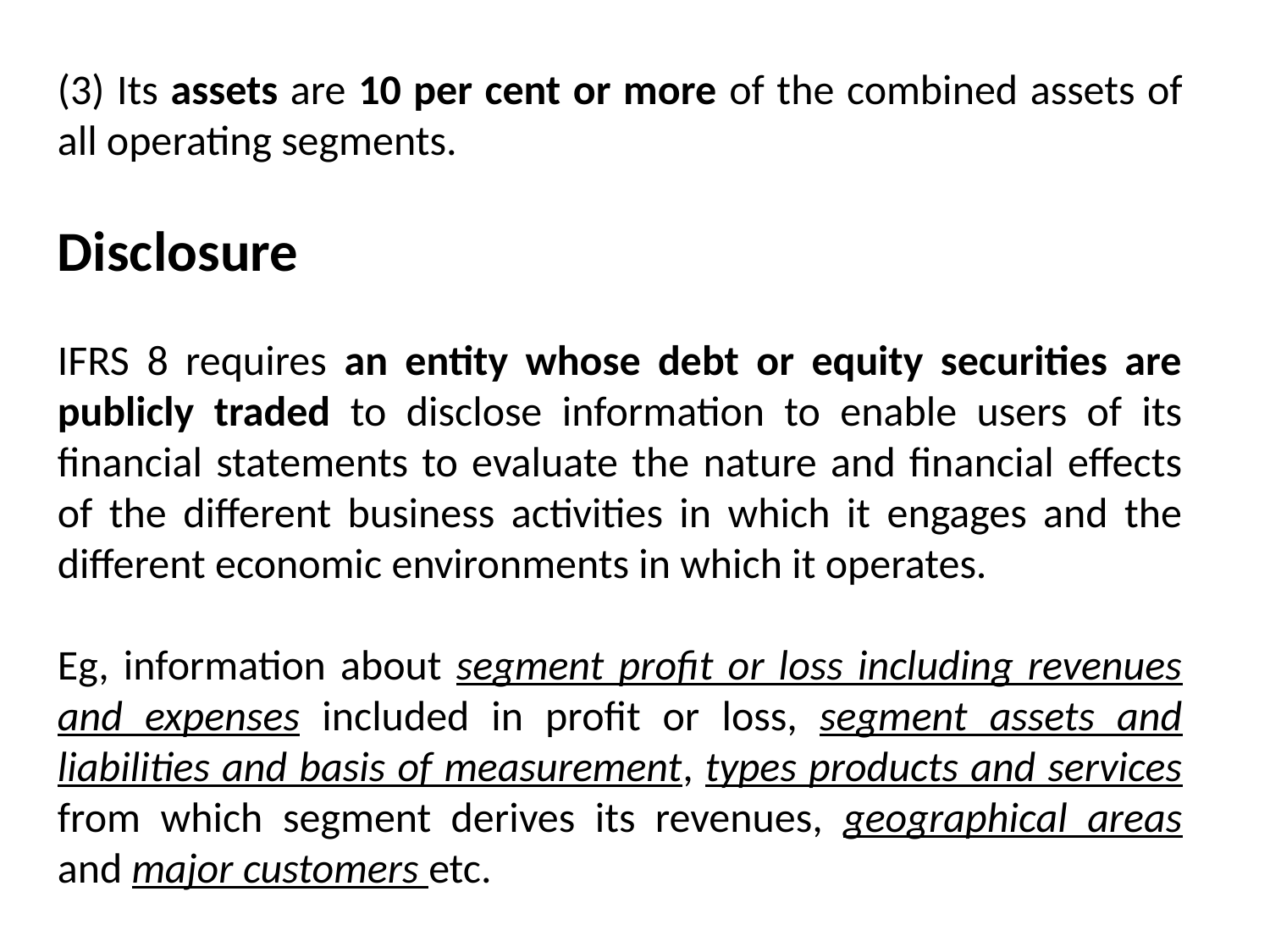

(3) Its assets are 10 per cent or more of the combined assets of all operating segments.

Disclosure

IFRS 8 requires an entity whose debt or equity securities are publicly traded to disclose information to enable users of its financial statements to evaluate the nature and financial effects of the different business activities in which it engages and the different economic environments in which it operates.

Eg, information about segment profit or loss including revenues and expenses included in profit or loss, segment assets and liabilities and basis of measurement, types products and services from which segment derives its revenues, geographical areas and major customers etc.